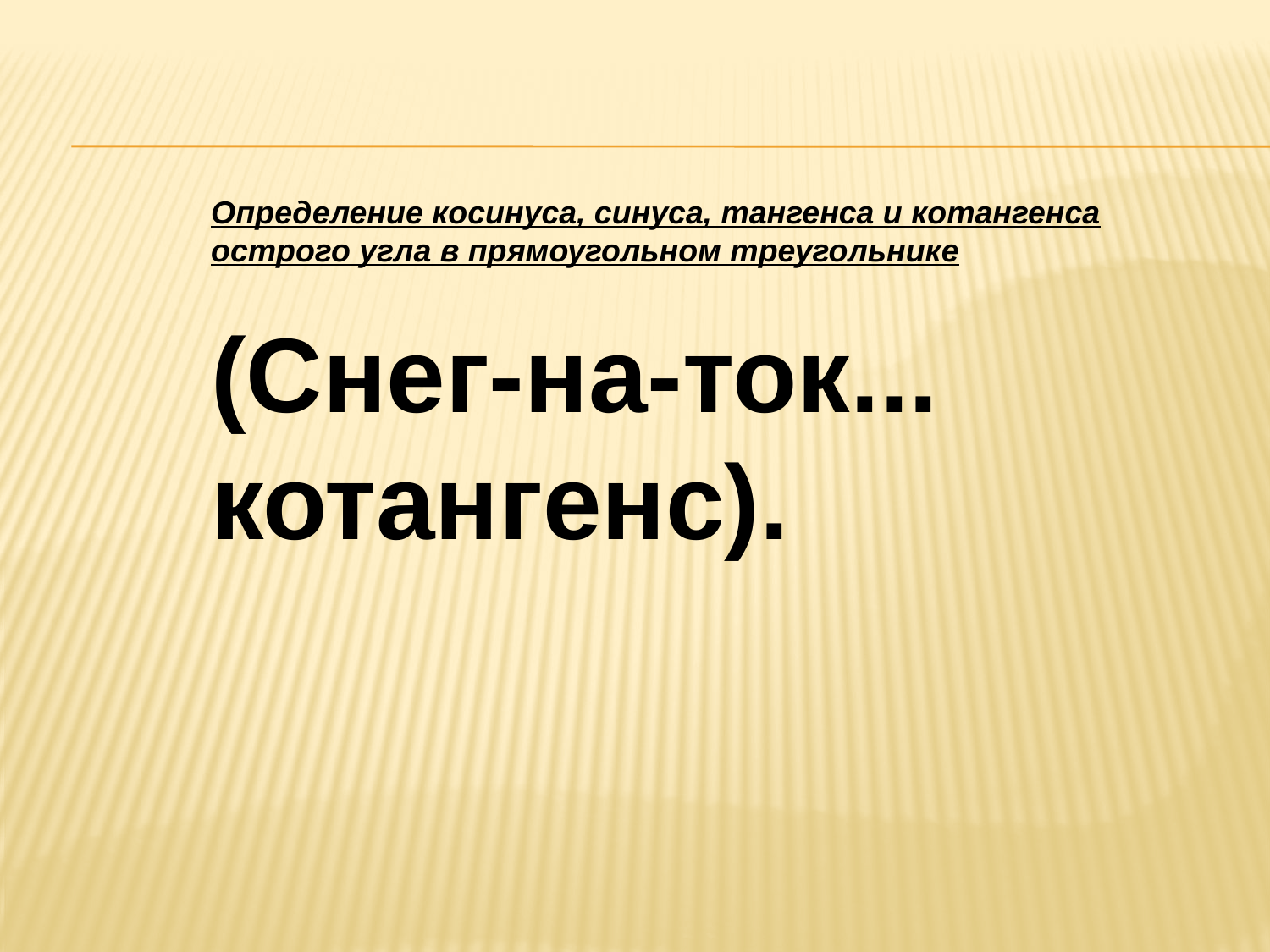

#
Определение косинуса, синуса, тангенса и котангенса острого угла в прямоугольном треугольнике
(Снег-на-ток... котангенс).